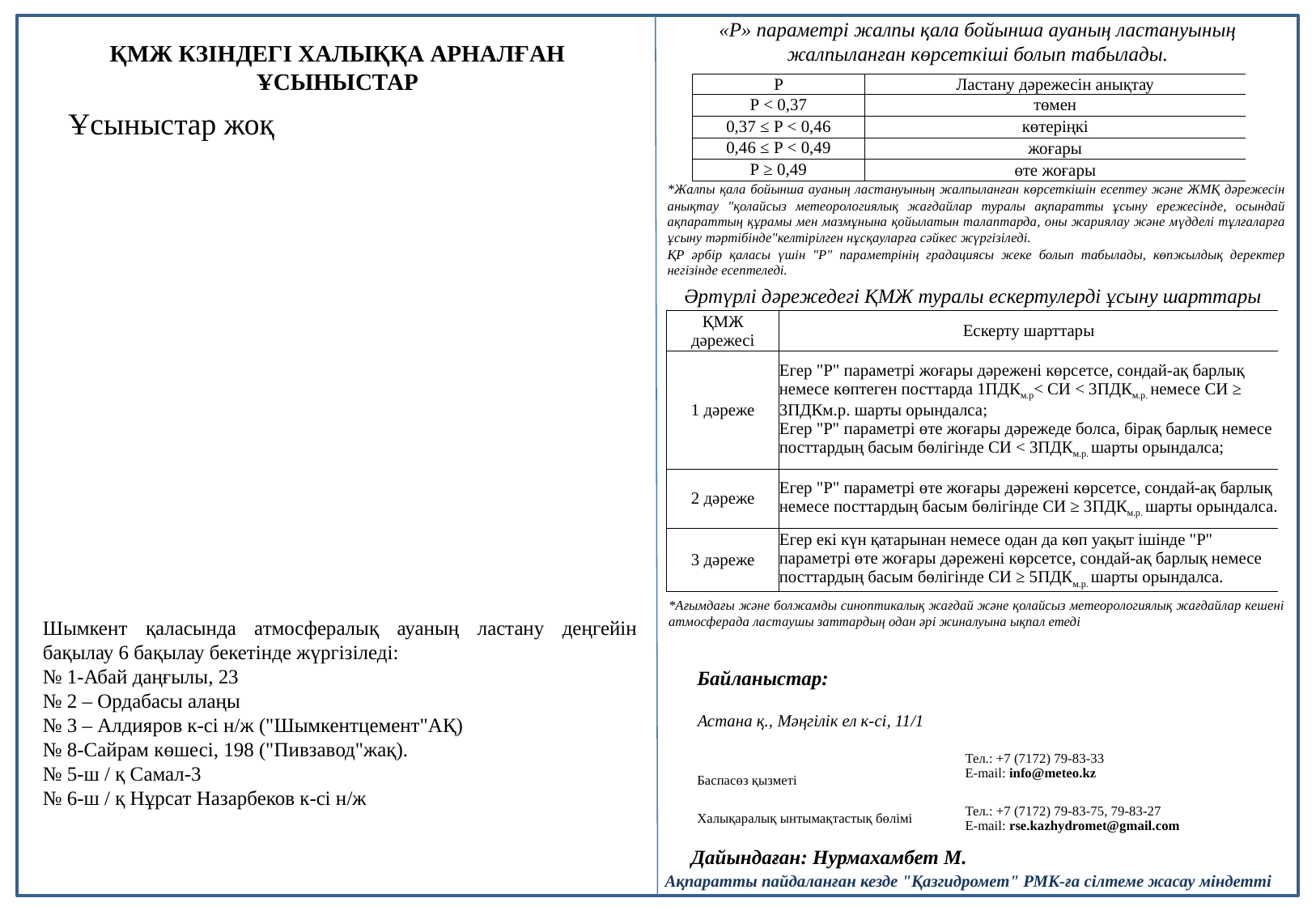

«Р» параметрі жалпы қала бойынша ауаның ластануының жалпыланған көрсеткіші болып табылады.

ҚМЖ КЗІНДЕГІ ХАЛЫҚҚА АРНАЛҒАН ҰСЫНЫСТАР
| Р | Ластану дәрежесін анықтау |
| --- | --- |
| Р < 0,37 | төмен |
| 0,37 ≤ Р < 0,46 | көтеріңкі |
| 0,46 ≤ Р < 0,49 | жоғары |
| Р ≥ 0,49 | өте жоғары |
Ұсыныстар жоқ
*Жалпы қала бойынша ауаның ластануының жалпыланған көрсеткішін есептеу және ЖМҚ дәрежесін анықтау "қолайсыз метеорологиялық жағдайлар туралы ақпаратты ұсыну ережесінде, осындай ақпараттың құрамы мен мазмұнына қойылатын талаптарда, оны жариялау және мүдделі тұлғаларға ұсыну тәртібінде"келтірілген нұсқауларға сәйкес жүргізіледі.
ҚР әрбір қаласы үшін "Р" параметрінің градациясы жеке болып табылады, көпжылдық деректер негізінде есептеледі.
Әртүрлі дәрежедегі ҚМЖ туралы ескертулерді ұсыну шарттары
| ҚМЖ дәрежесі | Ескерту шарттары |
| --- | --- |
| 1 дәреже | Егер "Р" параметрі жоғары дәрежені көрсетсе, сондай-ақ барлық немесе көптеген посттарда 1ПДКм.р< СИ < 3ПДКм.р. немесе СИ ≥ 3ПДКм.р. шарты орындалса; Егер "P" параметрі өте жоғары дәрежеде болса, бірақ барлық немесе посттардың басым бөлігінде СИ < 3ПДКм.р. шарты орындалса; |
| 2 дәреже | Егер "Р" параметрі өте жоғары дәрежені көрсетсе, сондай-ақ барлық немесе посттардың басым бөлігінде СИ ≥ 3ПДКм.р. шарты орындалса. |
| 3 дәреже | Егер екі күн қатарынан немесе одан да көп уақыт ішінде "Р" параметрі өте жоғары дәрежені көрсетсе, сондай-ақ барлық немесе посттардың басым бөлігінде СИ ≥ 5ПДКм.р. шарты орындалса. |

Байланыстар:

Астана қ., Мәңгілік ел к-сі, 11/1
| Баспасөз қызметі | Тел.: +7 (7172) 79-83-33 E-mail: info@meteo.kz |
| --- | --- |
| Халықаралық ынтымақтастық бөлімі | Тел.: +7 (7172) 79-83-75, 79-83-27 E-mail: rse.kazhydromet@gmail.com |
*Ағымдағы және болжамды синоптикалық жағдай және қолайсыз метеорологиялық жағдайлар кешені атмосферада ластаушы заттардың одан әрі жиналуына ықпал етеді
Шымкент қаласында атмосфералық ауаның ластану деңгейін бақылау 6 бақылау бекетінде жүргізіледі:
№ 1-Абай даңғылы, 23
№ 2 – Ордабасы алаңы
№ 3 – Алдияров к-сі н/ж ("Шымкентцемент"АҚ)
№ 8-Сайрам көшесі, 198 ("Пивзавод"жақ).
№ 5-ш / қ Самал-3
№ 6-ш / қ Нұрсат Назарбеков к-сі н/ж
  Дайындаған: Нурмахамбет М.
Ақпаратты пайдаланған кезде "Қазгидромет" РМК-ға сілтеме жасау міндетті